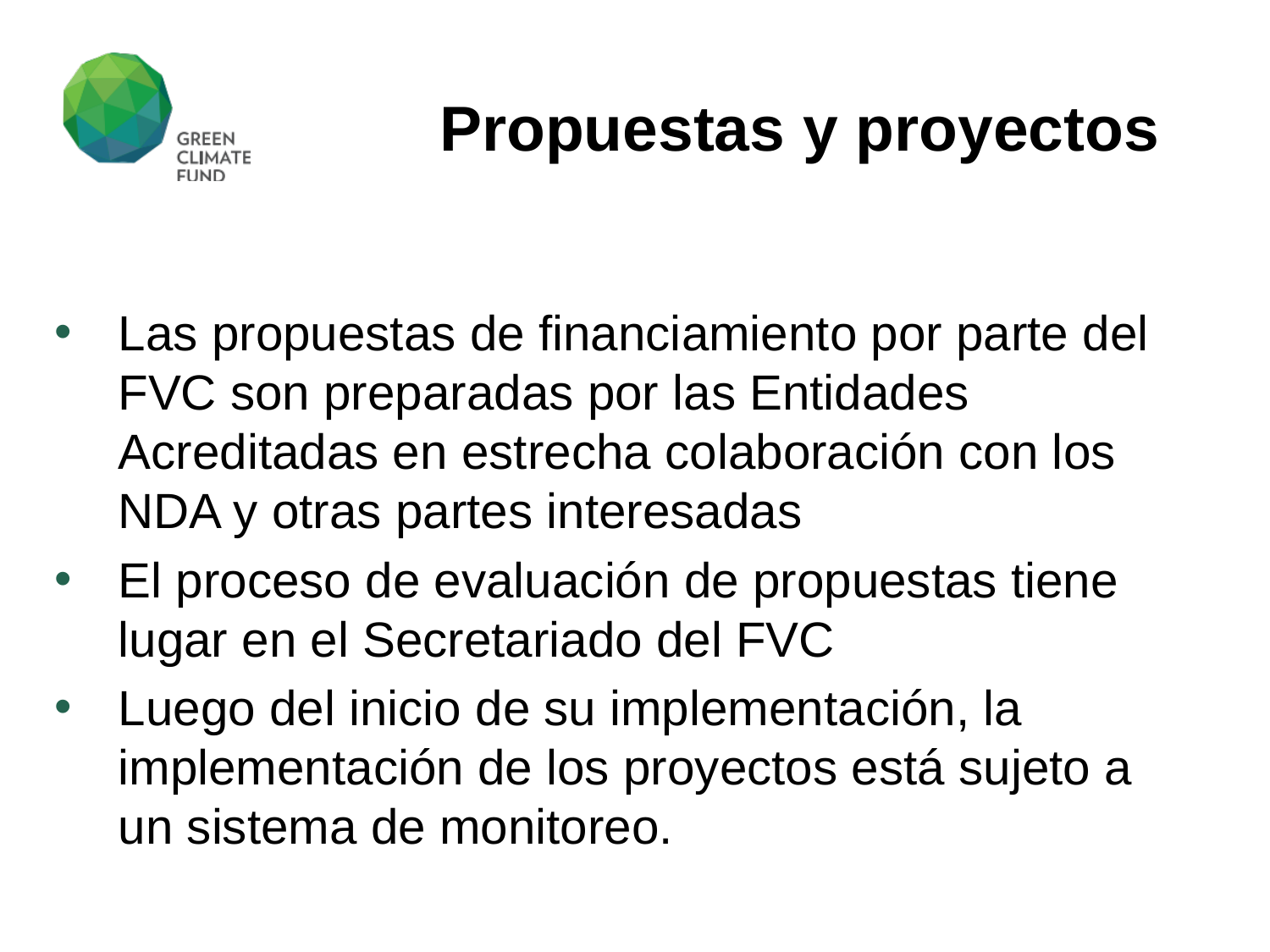

# Propuestas y proyectos
Las propuestas de financiamiento por parte del FVC son preparadas por las Entidades Acreditadas en estrecha colaboración con los NDA y otras partes interesadas
El proceso de evaluación de propuestas tiene lugar en el Secretariado del FVC
Luego del inicio de su implementación, la implementación de los proyectos está sujeto a un sistema de monitoreo.